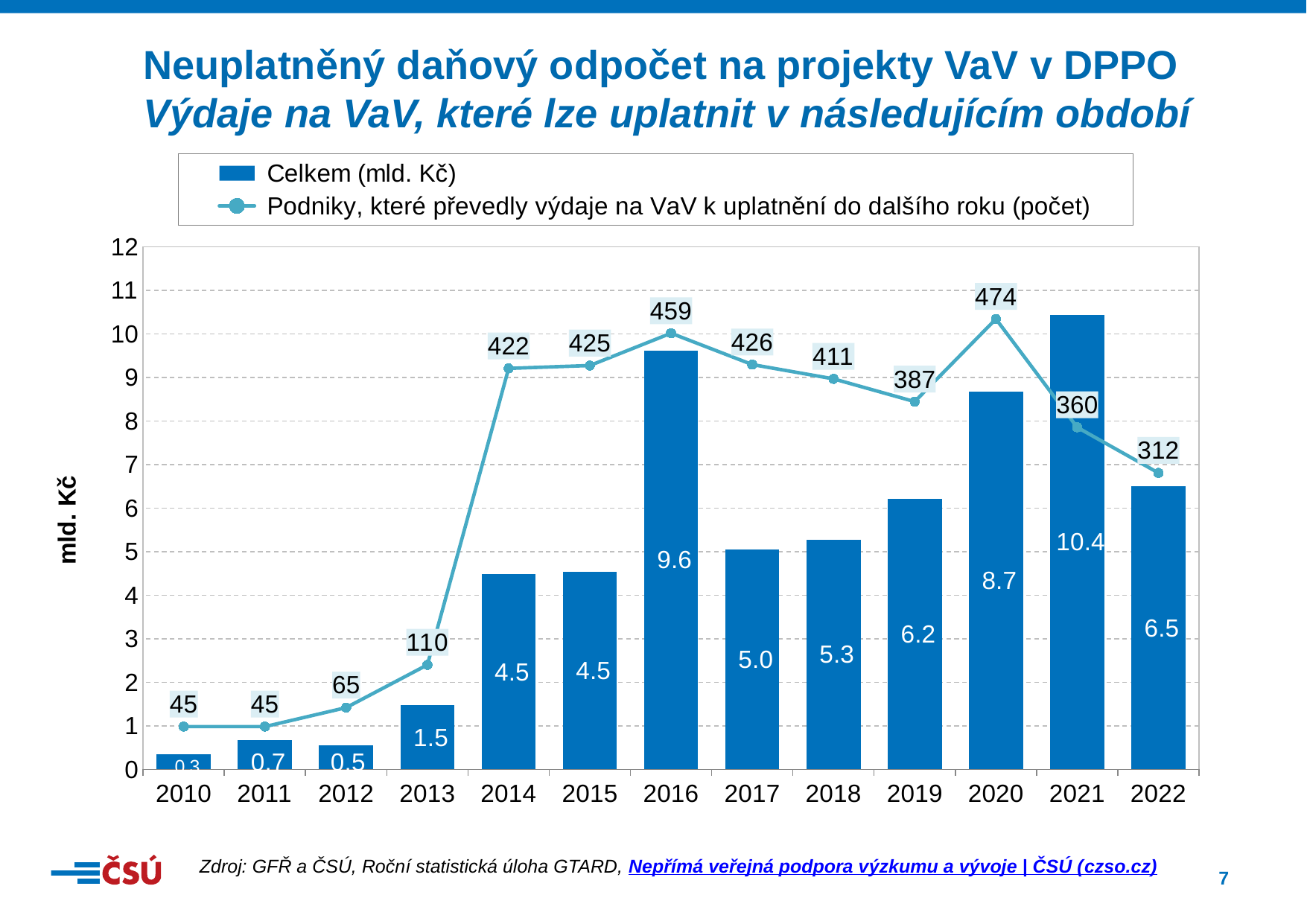

Neuplatněný daňový odpočet na projekty VaV v DPPO Výdaje na VaV, které lze uplatnit v následujícím období

### Chart

| Category |  Celkem (mld. Kč) |  Podniky, které převedly výdaje na VaV k uplatnění do dalšího roku (počet) |
|---|---|---|
| 2010 | 0.342730627 | 45.0 |
| 2011 | 0.679374366 | 45.0 |
| 2012 | 0.547997353 | 65.0 |
| 2013 | 1.469390707 | 110.0 |
| 2014 | 4.476283252999999 | 422.0 |
| 2015 | 4.5408725279999995 | 425.0 |
| 2016 | 9.61079827 | 459.0 |
| 2017 | 5.046987970999999 | 426.0 |
| 2018 | 5.275909661 | 411.0 |
| 2019 | 6.214425676000002 | 387.0 |
| 2020 | 8.678473494000002 | 474.0 |
| 2021 | 10.437092458999999 | 360.0 |
| 2022 | 6.495127964999997 | 312.0 |
Zdroj: GFŘ a ČSÚ, Roční statistická úloha GTARD, Nepřímá veřejná podpora výzkumu a vývoje | ČSÚ (czso.cz)